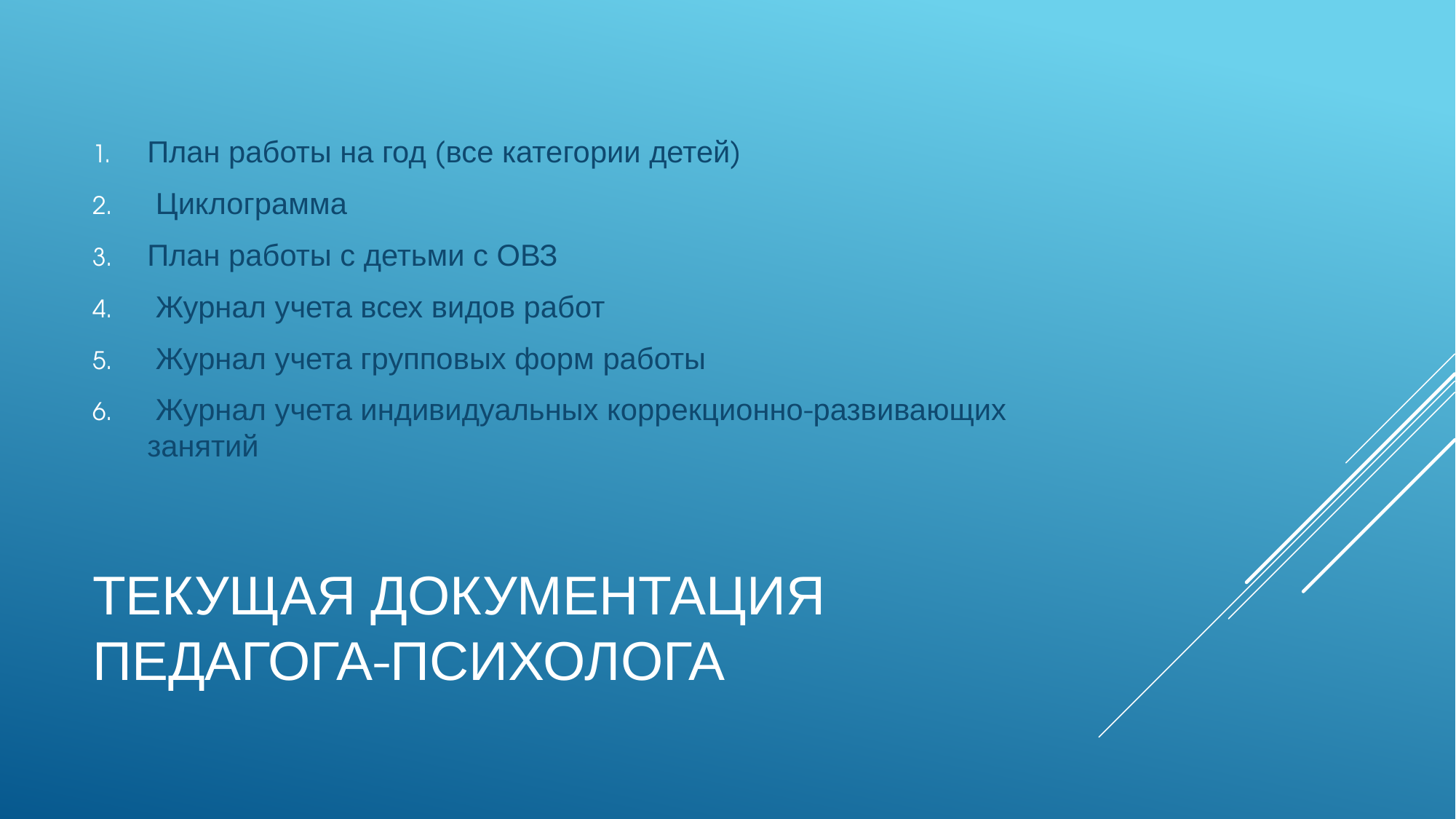

План работы на год (все категории детей)
 Циклограмма
План работы с детьми с ОВЗ
 Журнал учета всех видов работ
 Журнал учета групповых форм работы
 Журнал учета индивидуальных коррекционно-развивающих занятий
# Текущая документация педагога-психолога